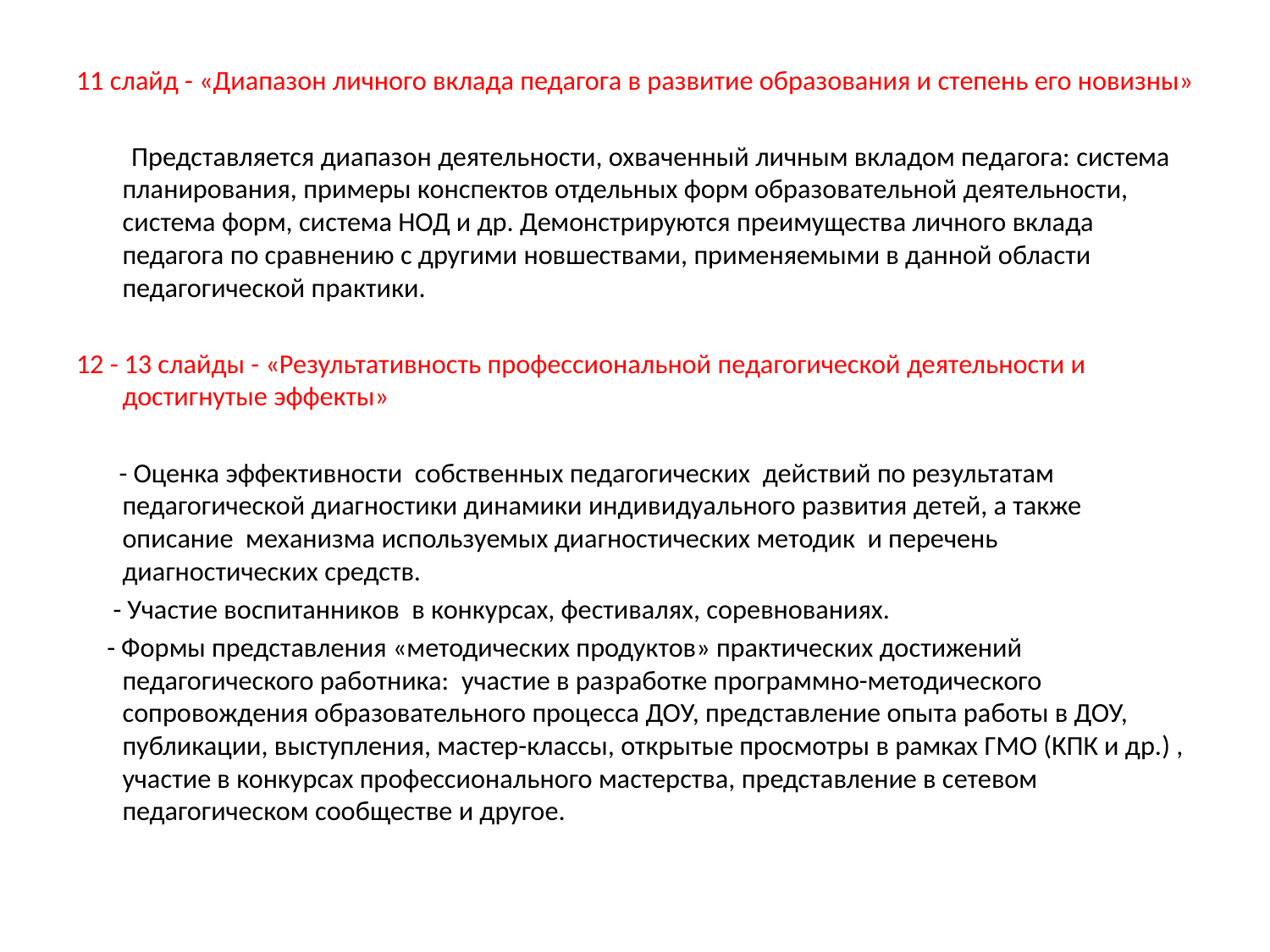

11 слайд - «Диапазон личного вклада педагога в развитие образования и степень его новизны»

         Представляется диапазон деятельности, охваченный личным вкладом педагога: система планирования, примеры конспектов отдельных форм образовательной деятельности, система форм, система НОД и др. Демонстрируются преимущества личного вклада педагога по сравнению с другими новшествами, применяемыми в данной области педагогической практики.

12 - 13 слайды - «Результативность профессиональной педагогической деятельности и достигнутые эффекты»

       - Оценка эффективности  собственных педагогических  действий по результатам  педагогической диагностики динамики индивидуального развития детей, а также описание  механизма используемых диагностических методик  и перечень диагностических средств.
      - Участие воспитанников  в конкурсах, фестивалях, соревнованиях.
     - Формы представления «методических продуктов» практических достижений педагогического работника:  участие в разработке программно-методического сопровождения образовательного процесса ДОУ, представление опыта работы в ДОУ, публикации, выступления, мастер-классы, открытые просмотры в рамках ГМО (КПК и др.) , участие в конкурсах профессионального мастерства, представление в сетевом педагогическом сообществе и другое.